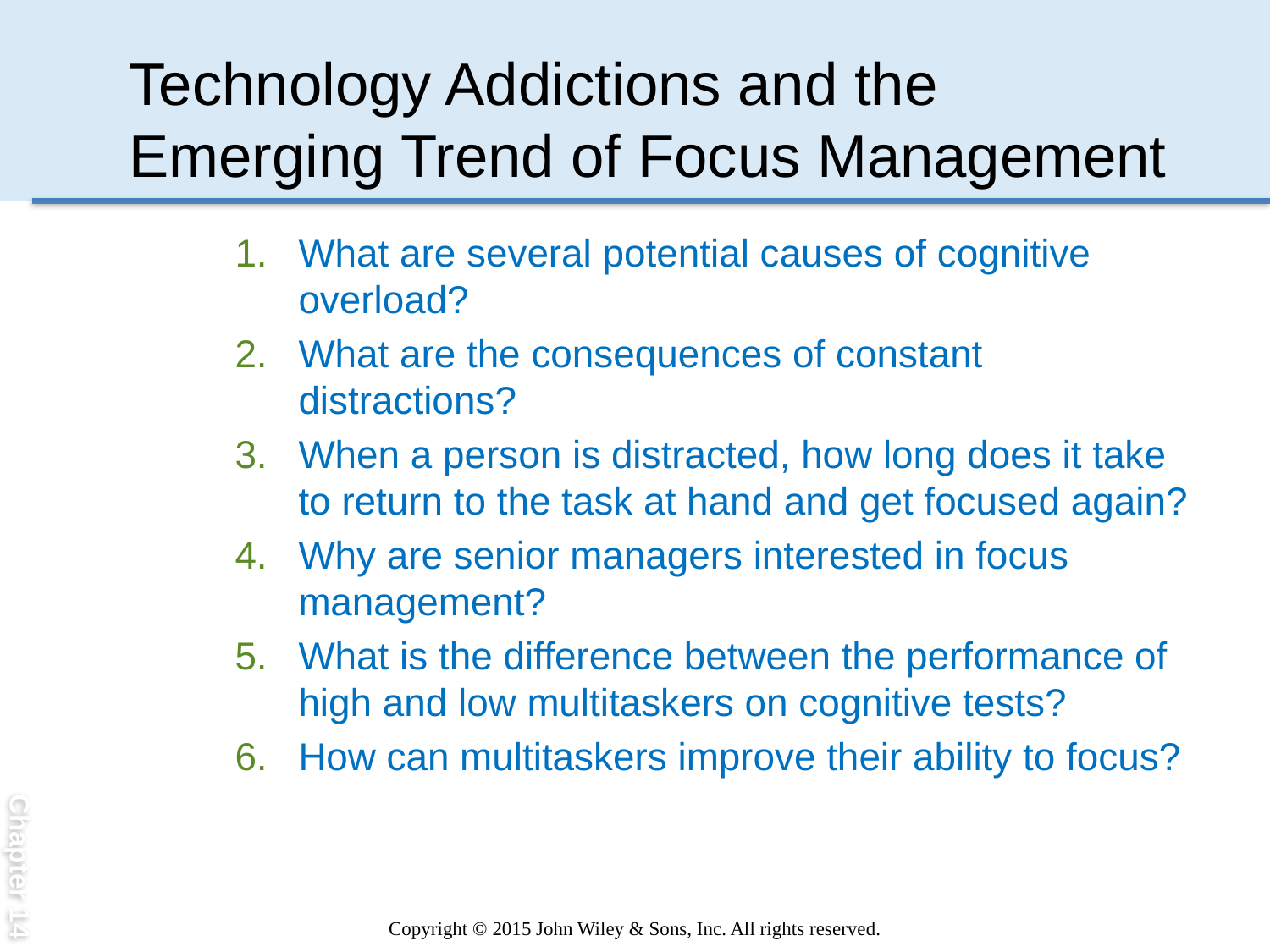

Chapter 14
# Technology Addictions and the Emerging Trend of Focus Management
What are several potential causes of cognitive overload?
What are the consequences of constant distractions?
When a person is distracted, how long does it take to return to the task at hand and get focused again?
Why are senior managers interested in focus management?
What is the difference between the performance of high and low multitaskers on cognitive tests?
How can multitaskers improve their ability to focus?